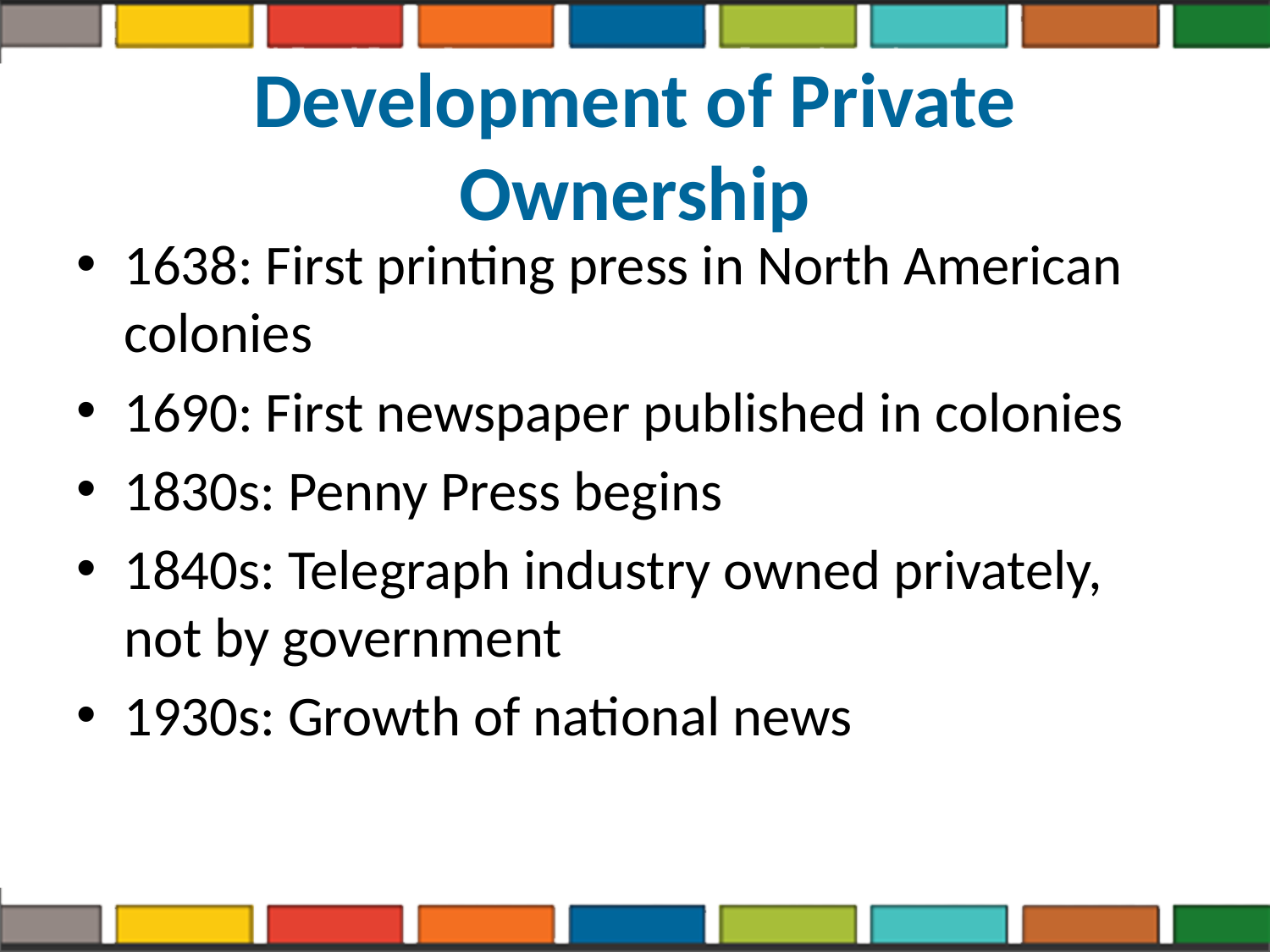

# Development of Private Ownership
1638: First printing press in North American colonies
1690: First newspaper published in colonies
1830s: Penny Press begins
1840s: Telegraph industry owned privately, not by government
1930s: Growth of national news